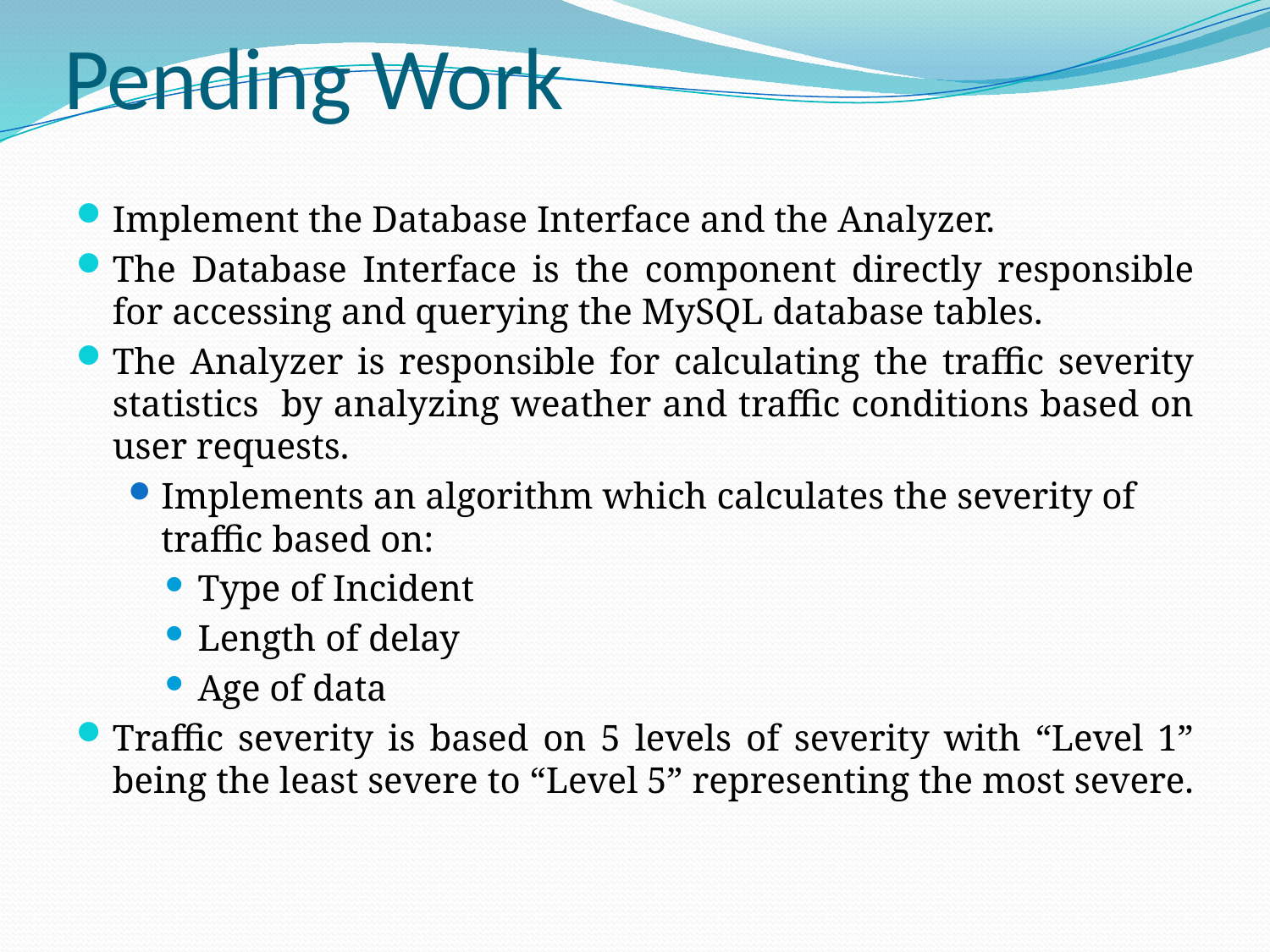

# Pending Work
Implement the Database Interface and the Analyzer.
The Database Interface is the component directly responsible for accessing and querying the MySQL database tables.
The Analyzer is responsible for calculating the traffic severity statistics  by analyzing weather and traffic conditions based on user requests.
Implements an algorithm which calculates the severity of traffic based on:
Type of Incident
Length of delay
Age of data
Traffic severity is based on 5 levels of severity with “Level 1” being the least severe to “Level 5” representing the most severe.